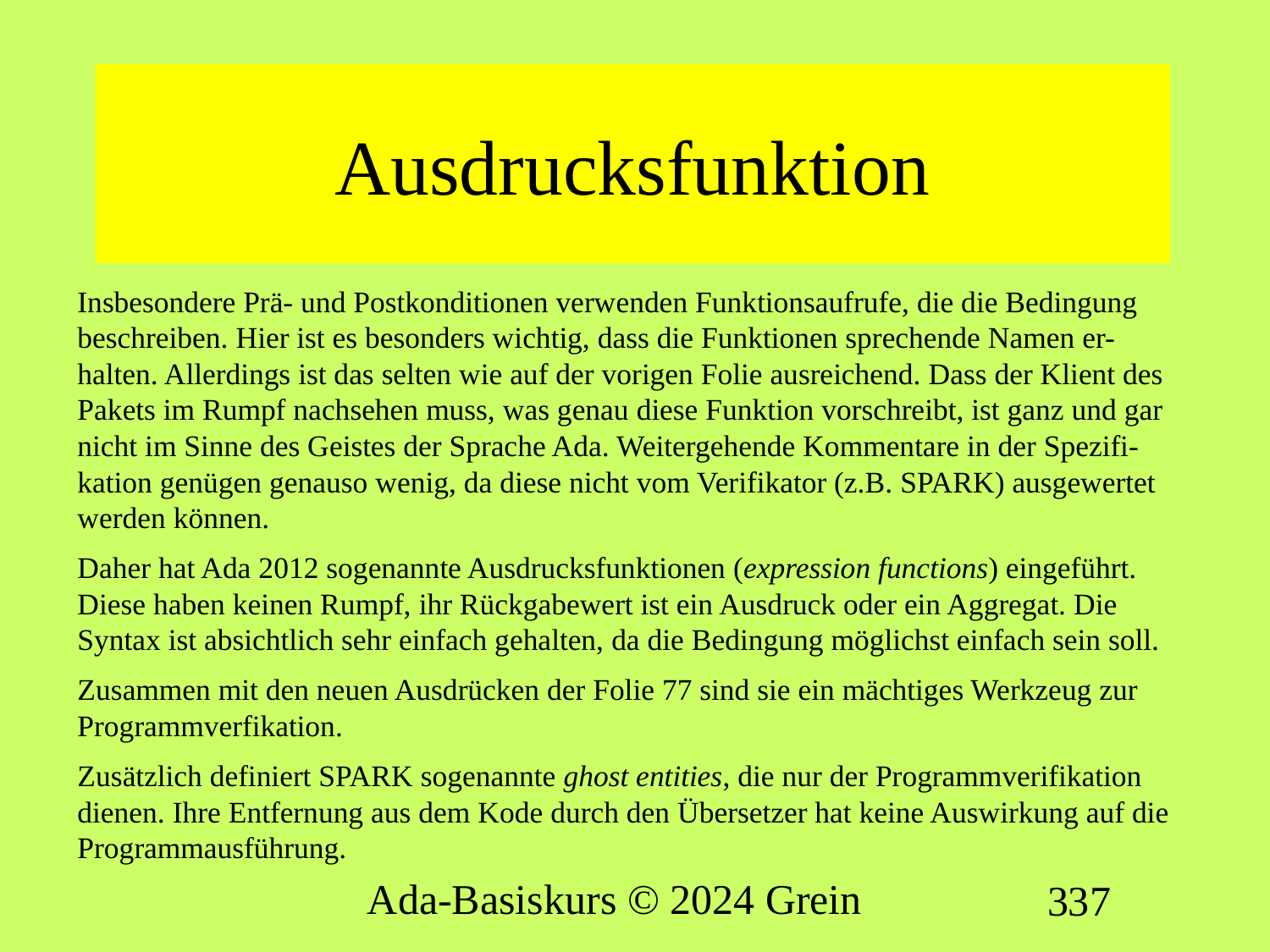

# Ausdrucksfunktion
Insbesondere Prä- und Postkonditionen verwenden Funktionsaufrufe, die die Bedingung beschreiben. Hier ist es besonders wichtig, dass die Funktionen sprechende Namen er-halten. Allerdings ist das selten wie auf der vorigen Folie ausreichend. Dass der Klient des Pakets im Rumpf nachsehen muss, was genau diese Funktion vorschreibt, ist ganz und gar nicht im Sinne des Geistes der Sprache Ada. Weitergehende Kommentare in der Spezifi-kation genügen genauso wenig, da diese nicht vom Verifikator (z.B. SPARK) ausgewertet werden können.
Daher hat Ada 2012 sogenannte Ausdrucksfunktionen (expression functions) eingeführt. Diese haben keinen Rumpf, ihr Rückgabewert ist ein Ausdruck oder ein Aggregat. Die Syntax ist absichtlich sehr einfach gehalten, da die Bedingung möglichst einfach sein soll.
Zusammen mit den neuen Ausdrücken der Folie 77 sind sie ein mächtiges Werkzeug zur Programmverfikation.
Zusätzlich definiert SPARK sogenannte ghost entities, die nur der Programmverifikation dienen. Ihre Entfernung aus dem Kode durch den Übersetzer hat keine Auswirkung auf die Programmausführung.
Ada-Basiskurs © 2024 Grein
337